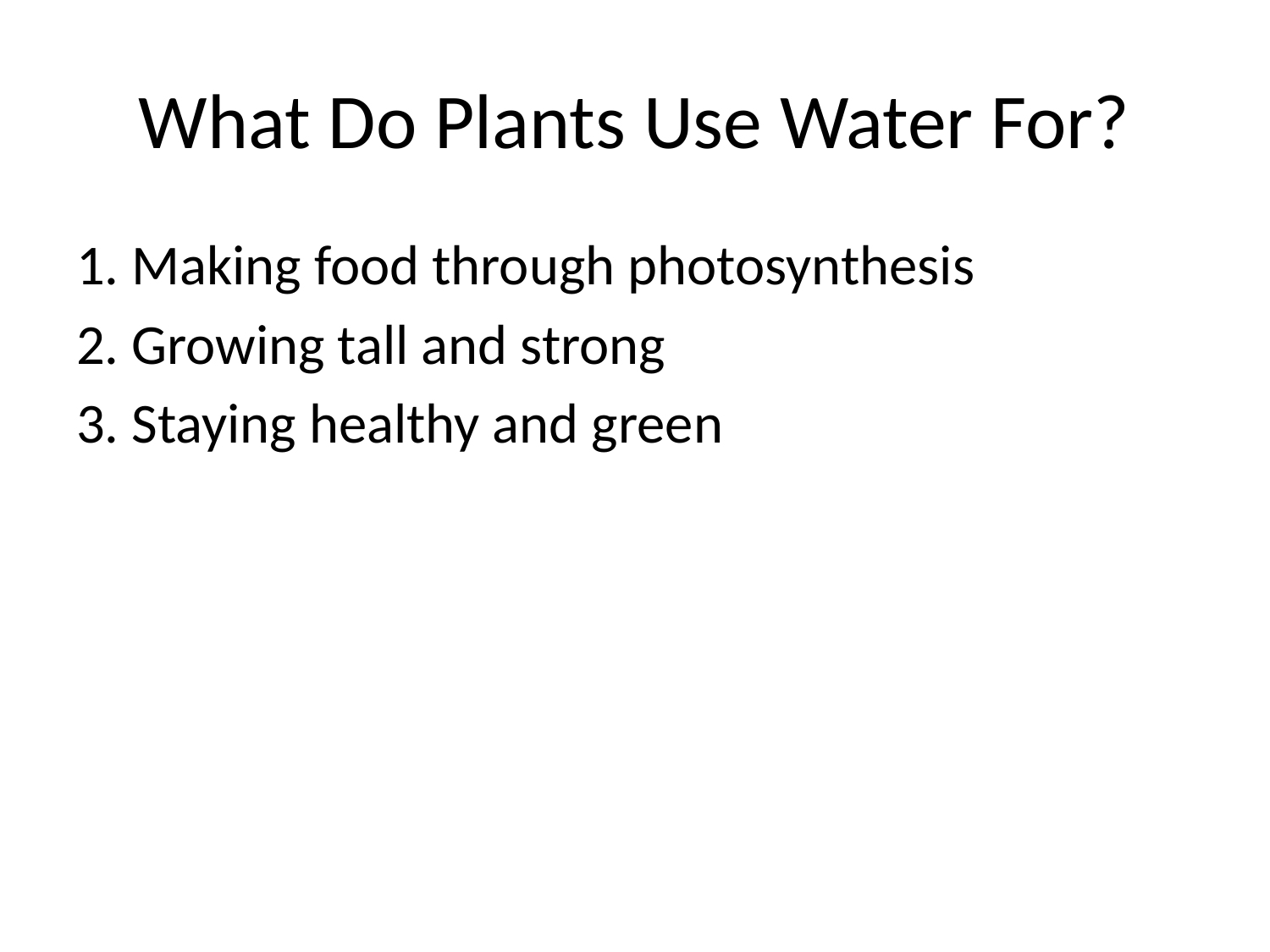

# What Do Plants Use Water For?
1. Making food through photosynthesis
2. Growing tall and strong
3. Staying healthy and green